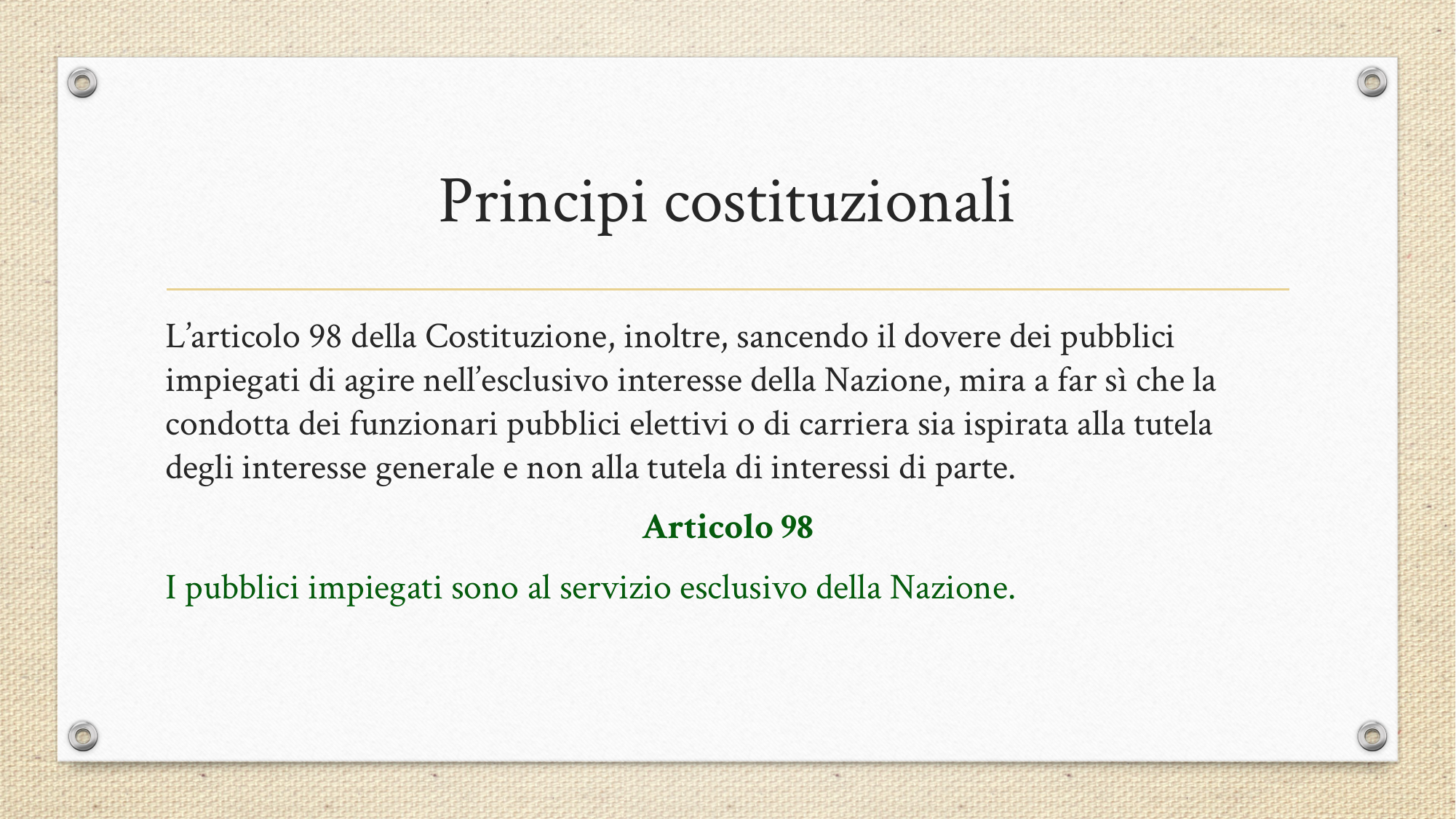

# Principi costituzionali
L’articolo 98 della Costituzione, inoltre, sancendo il dovere dei pubblici impiegati di agire nell’esclusivo interesse della Nazione, mira a far sì che la condotta dei funzionari pubblici elettivi o di carriera sia ispirata alla tutela degli interesse generale e non alla tutela di interessi di parte.
Articolo 98
I pubblici impiegati sono al servizio esclusivo della Nazione.